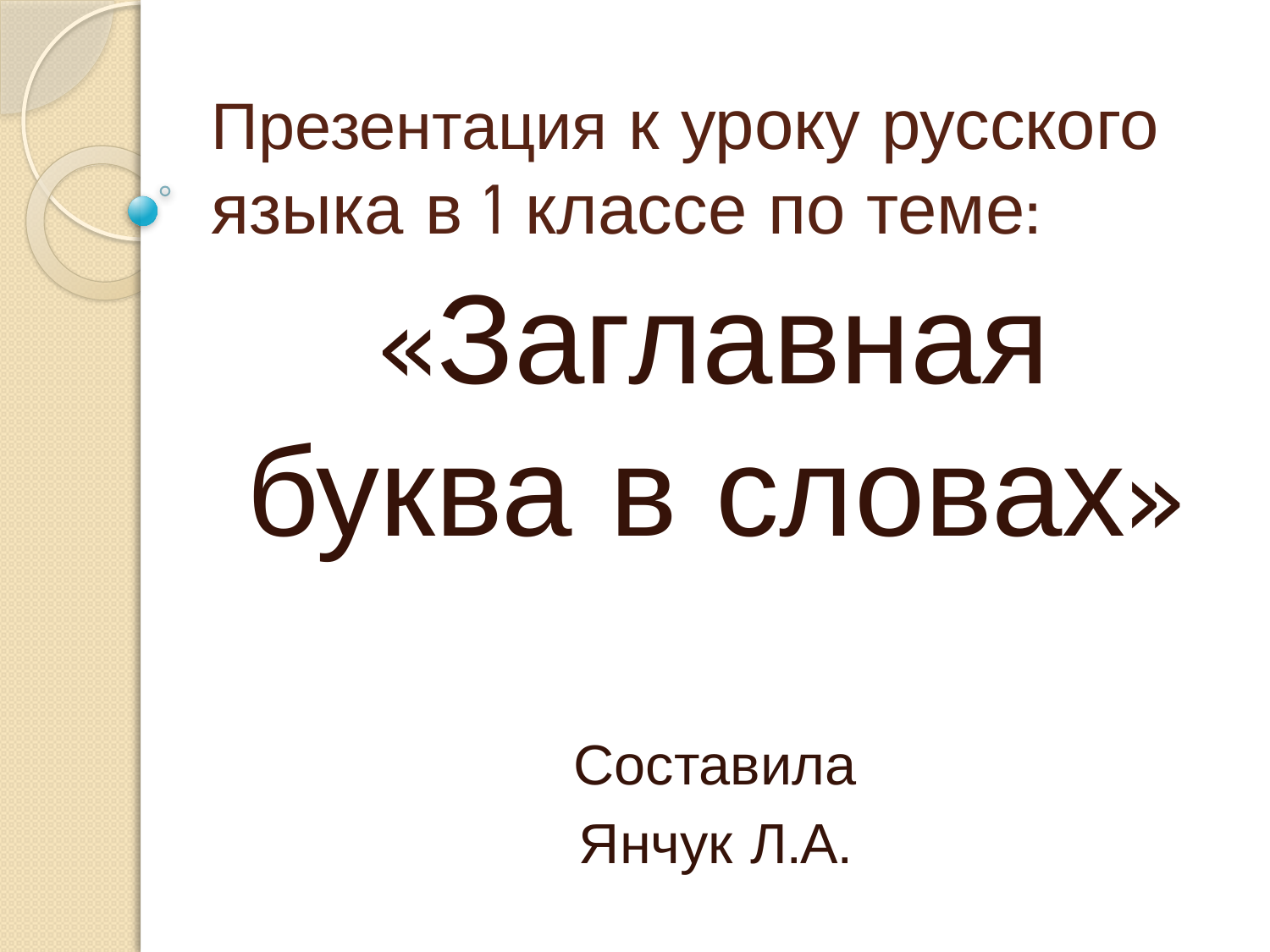

# Презентация к уроку русского языка в 1 классе по теме:
«Заглавная буква в словах»

Составила
Янчук Л.А.